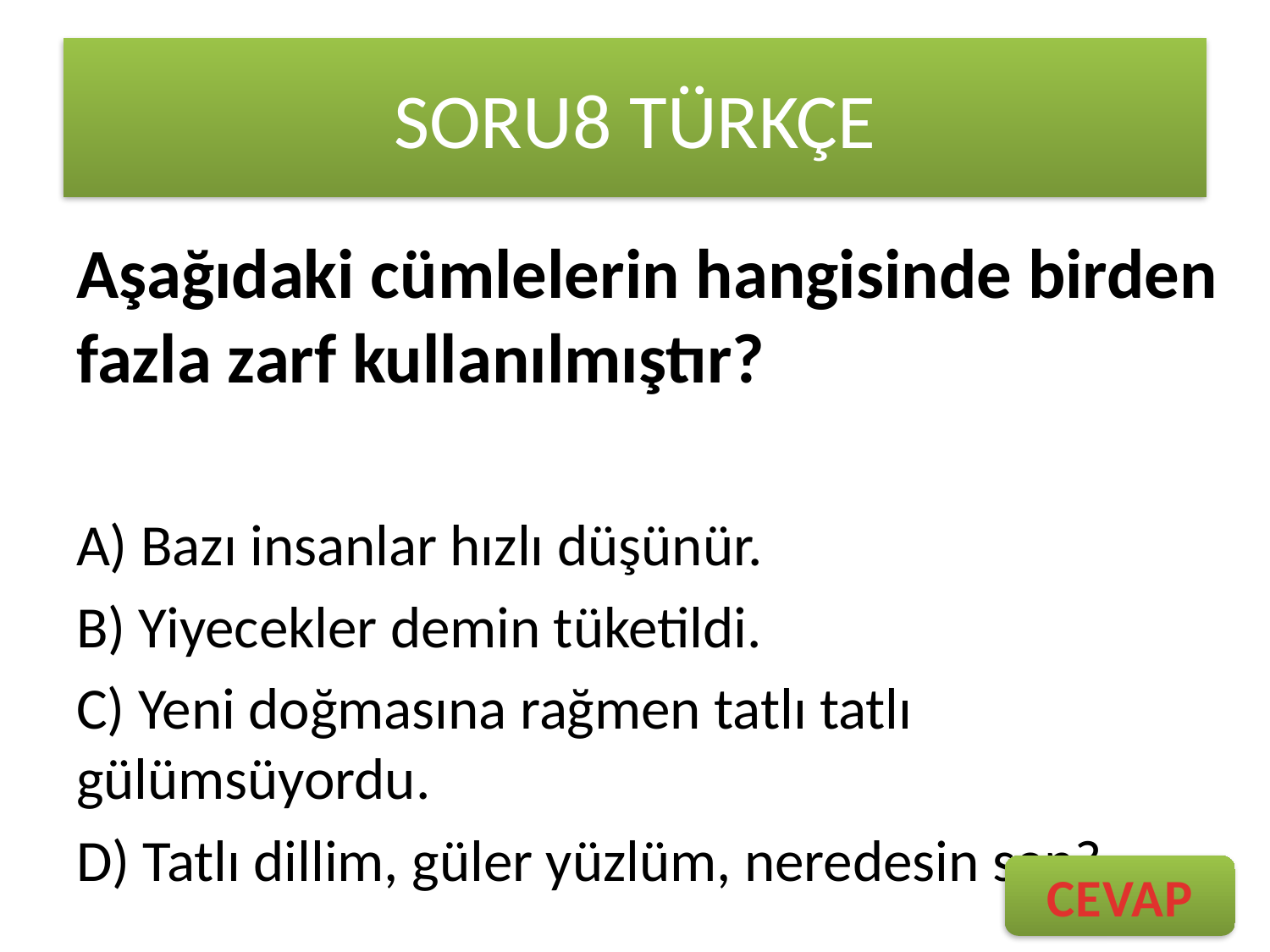

# SORU8 TÜRKÇE
Aşağıdaki cümlelerin hangisinde birden fazla zarf kullanılmıştır?

A) Bazı insanlar hızlı düşünür.
B) Yiyecekler demin tüketildi.
C) Yeni doğmasına rağmen tatlı tatlı gülümsüyordu.
D) Tatlı dillim, güler yüzlüm, neredesin sen?
CEVAP